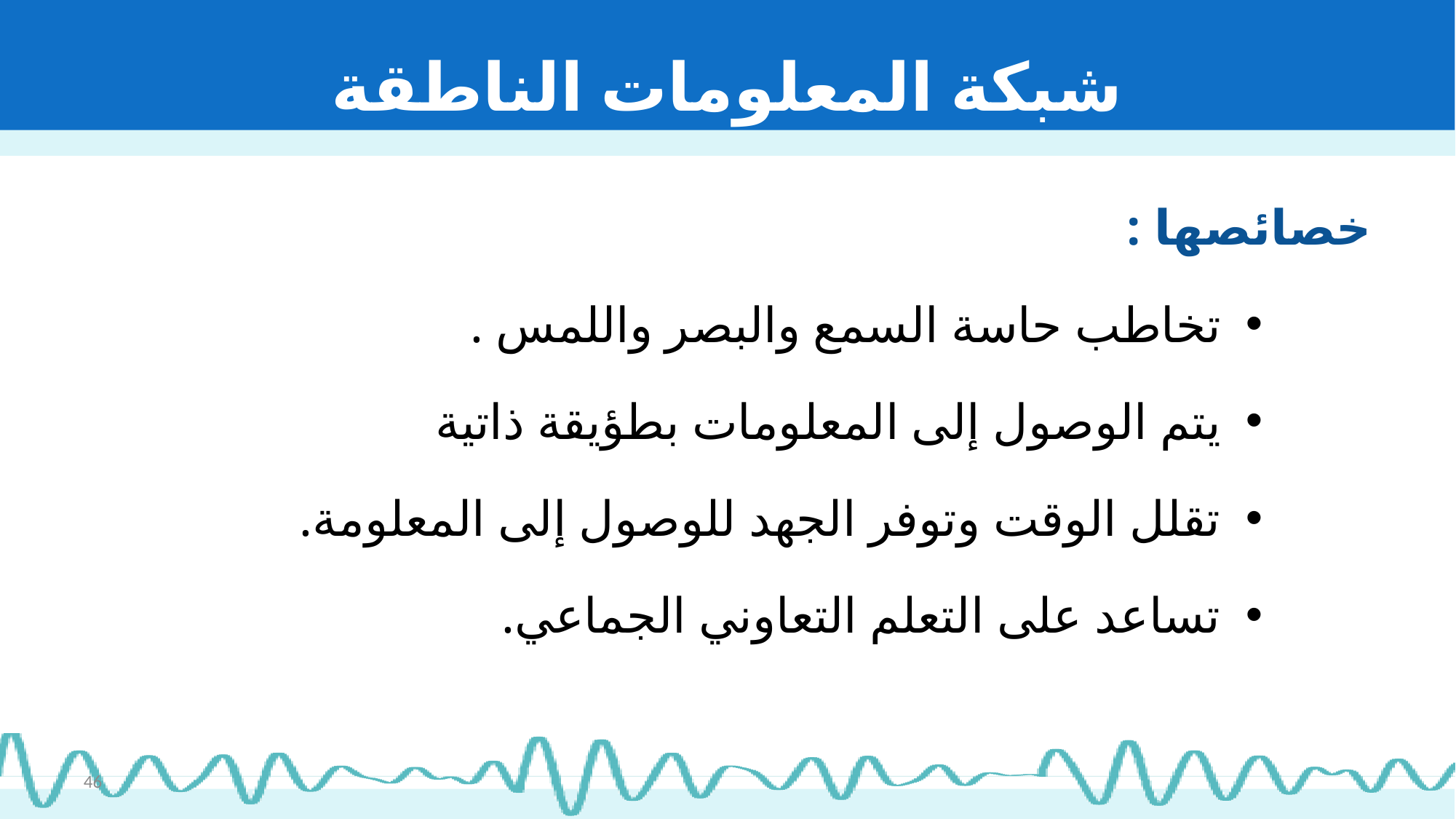

# شبكة المعلومات الناطقة
خصائصها :
تخاطب حاسة السمع والبصر واللمس .
يتم الوصول إلى المعلومات بطؤيقة ذاتية
تقلل الوقت وتوفر الجهد للوصول إلى المعلومة.
تساعد على التعلم التعاوني الجماعي.
46